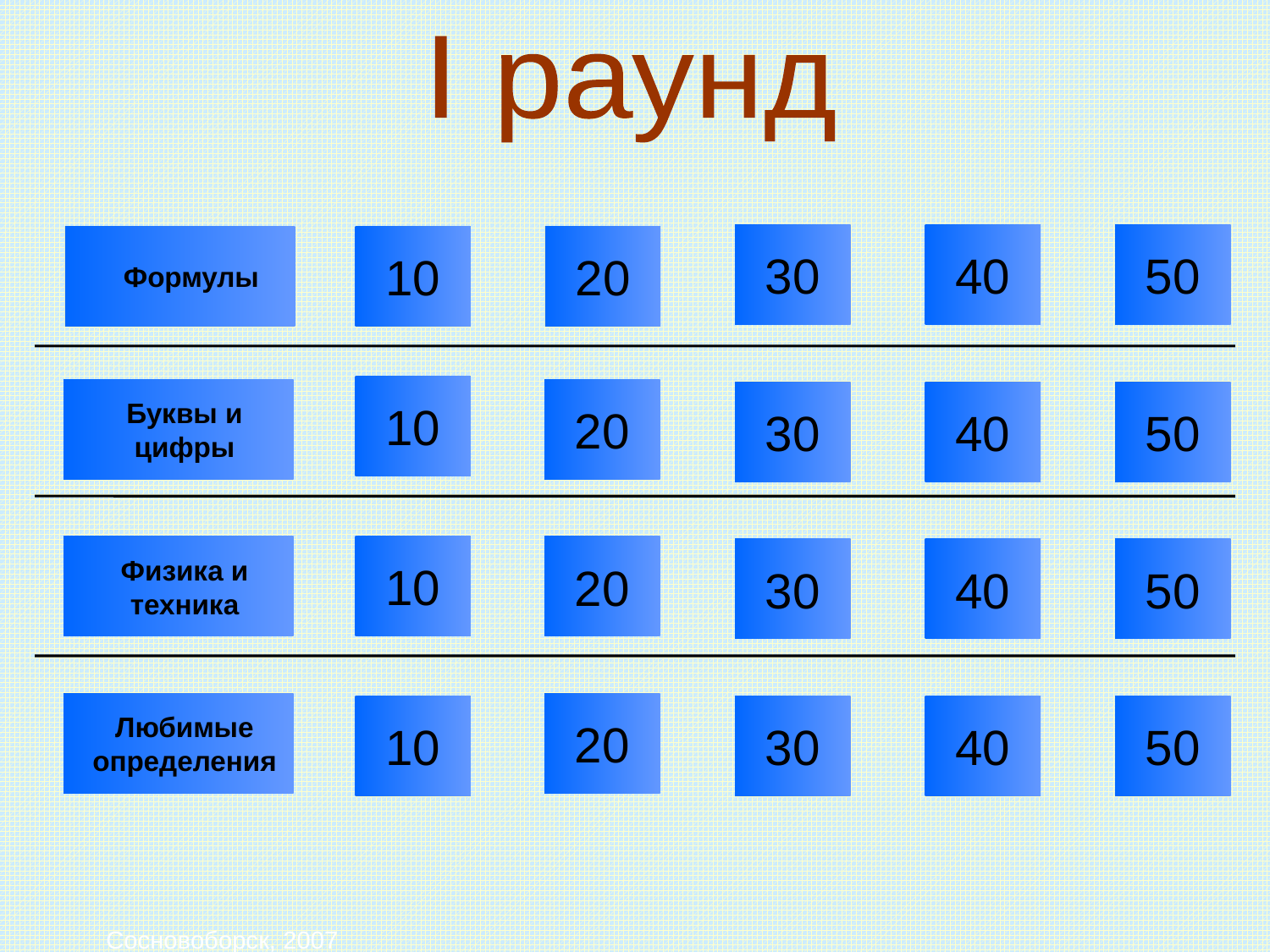

I раунд
30
40
50
Формулы
10
20

10
Буквы и цифры
20
30
40
50

10
Физика и техника
20
30
40
50

Любимые определения
20
10
30
40
50
Сосновоборск, 2007